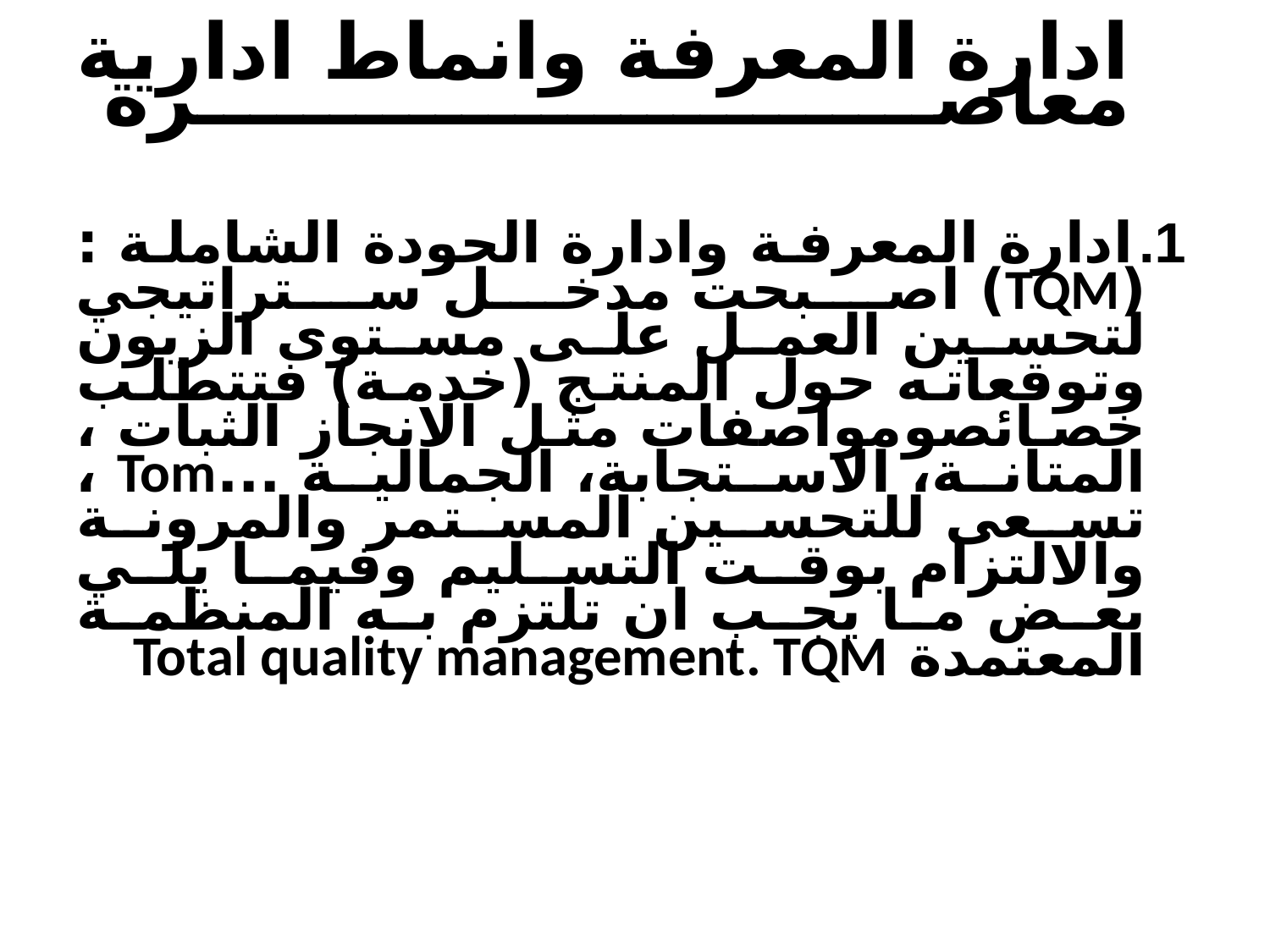

# ادارة المعرفة وانماط ادارية معاصرة
ادارة المعرفة وادارة الجودة الشاملة : (TQM) اصبحت مدخل ستراتيجي لتحسين العمل على مستوى الزبون وتوقعاته حول المنتج (خدمة) فتتطلب خصائصومواصفات مثل الانجاز الثبات ، المتانة، الاستجابة، الجمالية ...Tom ، تسعى للتحسين المستمر والمرونة والالتزام بوقت التسليم وفيما يلي بعض ما يجب ان تلتزم به المنظمة المعتمدة Total quality management. TQM